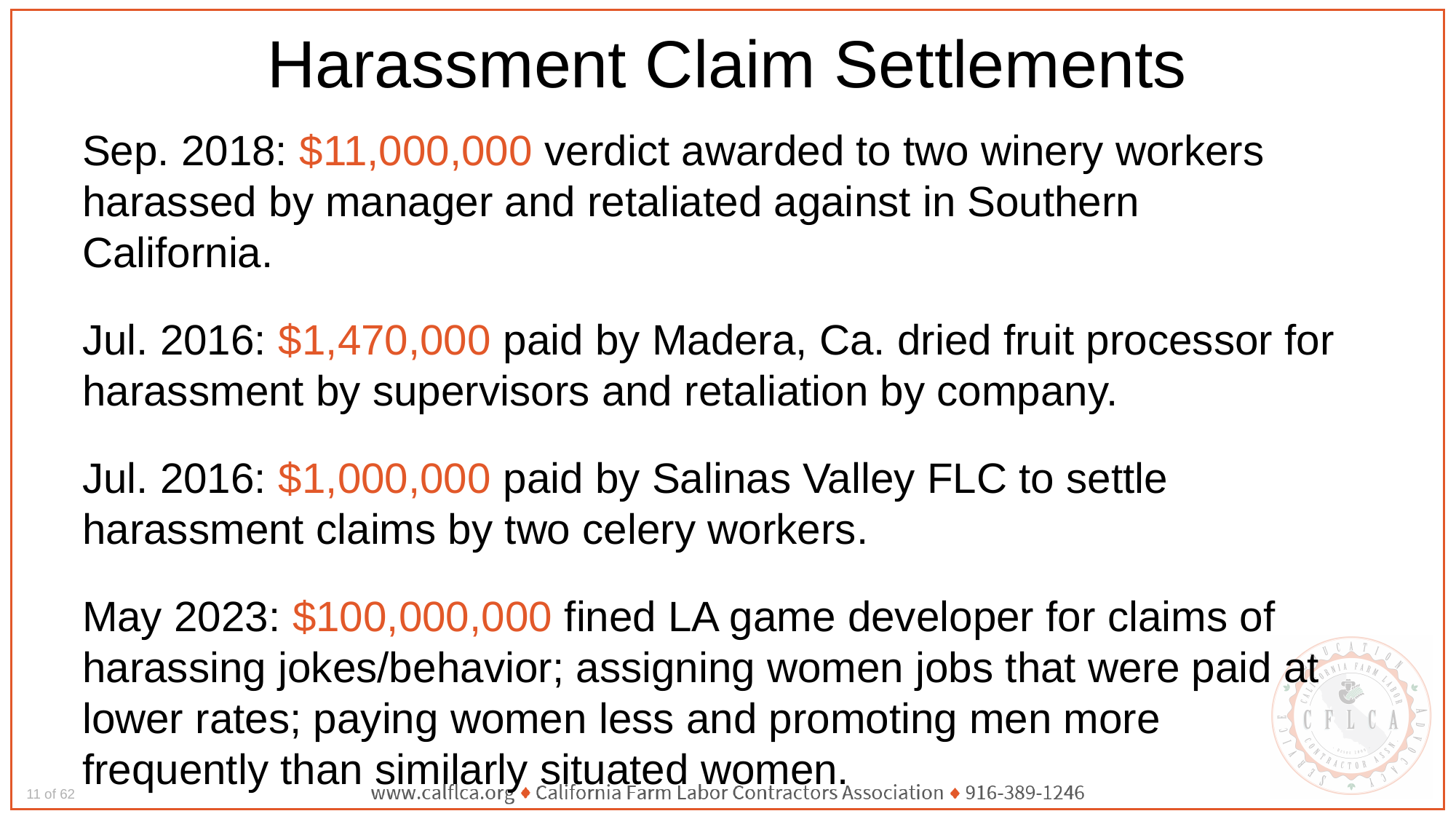

Harassment Claim Settlements
Sep. 2018: $11,000,000 verdict awarded to two winery workers harassed by manager and retaliated against in Southern California.
Jul. 2016: $1,470,000 paid by Madera, Ca. dried fruit processor for harassment by supervisors and retaliation by company.
Jul. 2016: $1,000,000 paid by Salinas Valley FLC to settle harassment claims by two celery workers.
May 2023: $100,000,000 fined LA game developer for claims of harassing jokes/behavior; assigning women jobs that were paid at lower rates; paying women less and promoting men more frequently than similarly situated women.
11 of 62